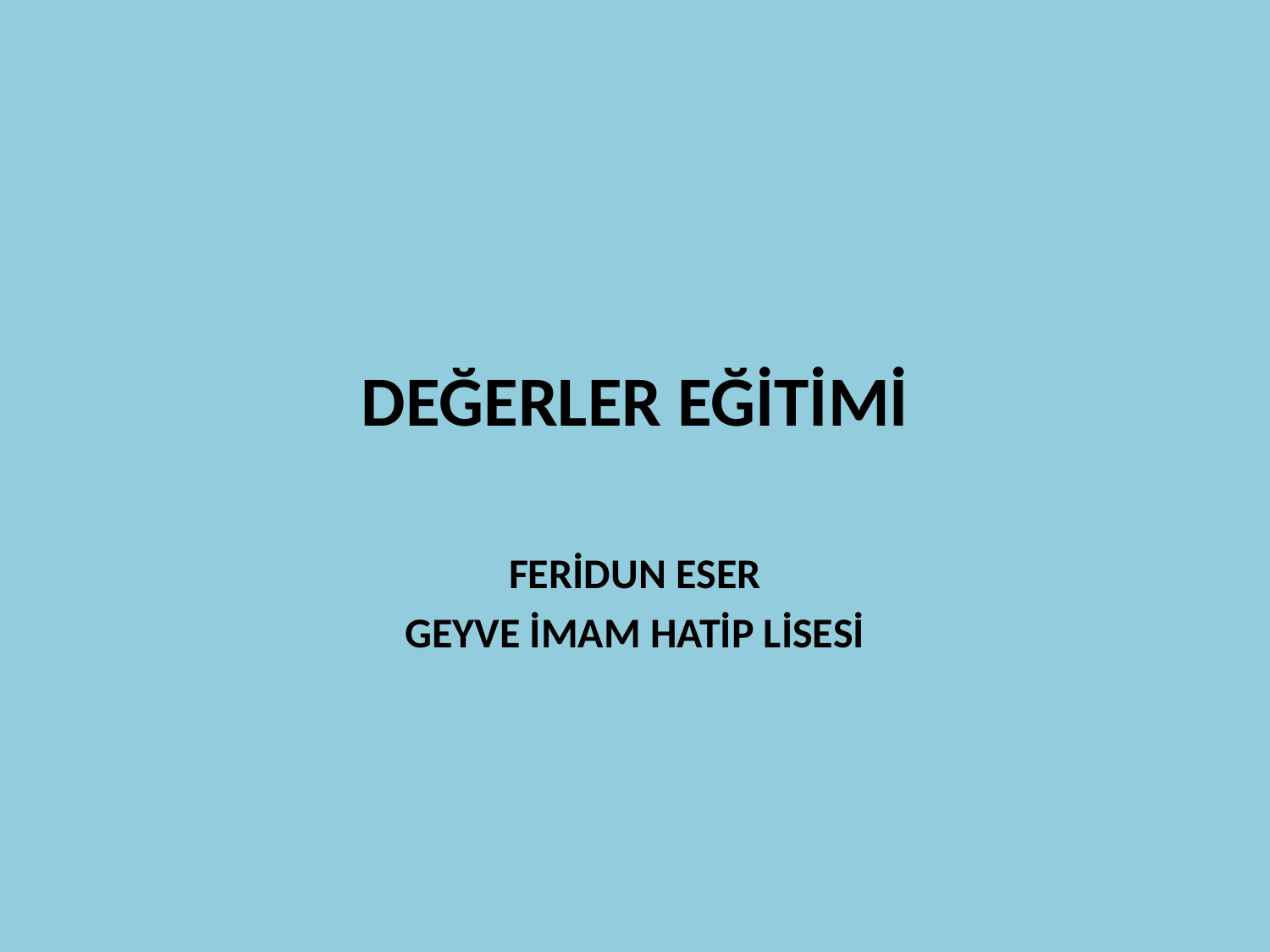

# DEĞERLER EĞİTİMİ
FERİDUN ESER
GEYVE İMAM HATİP LİSESİ